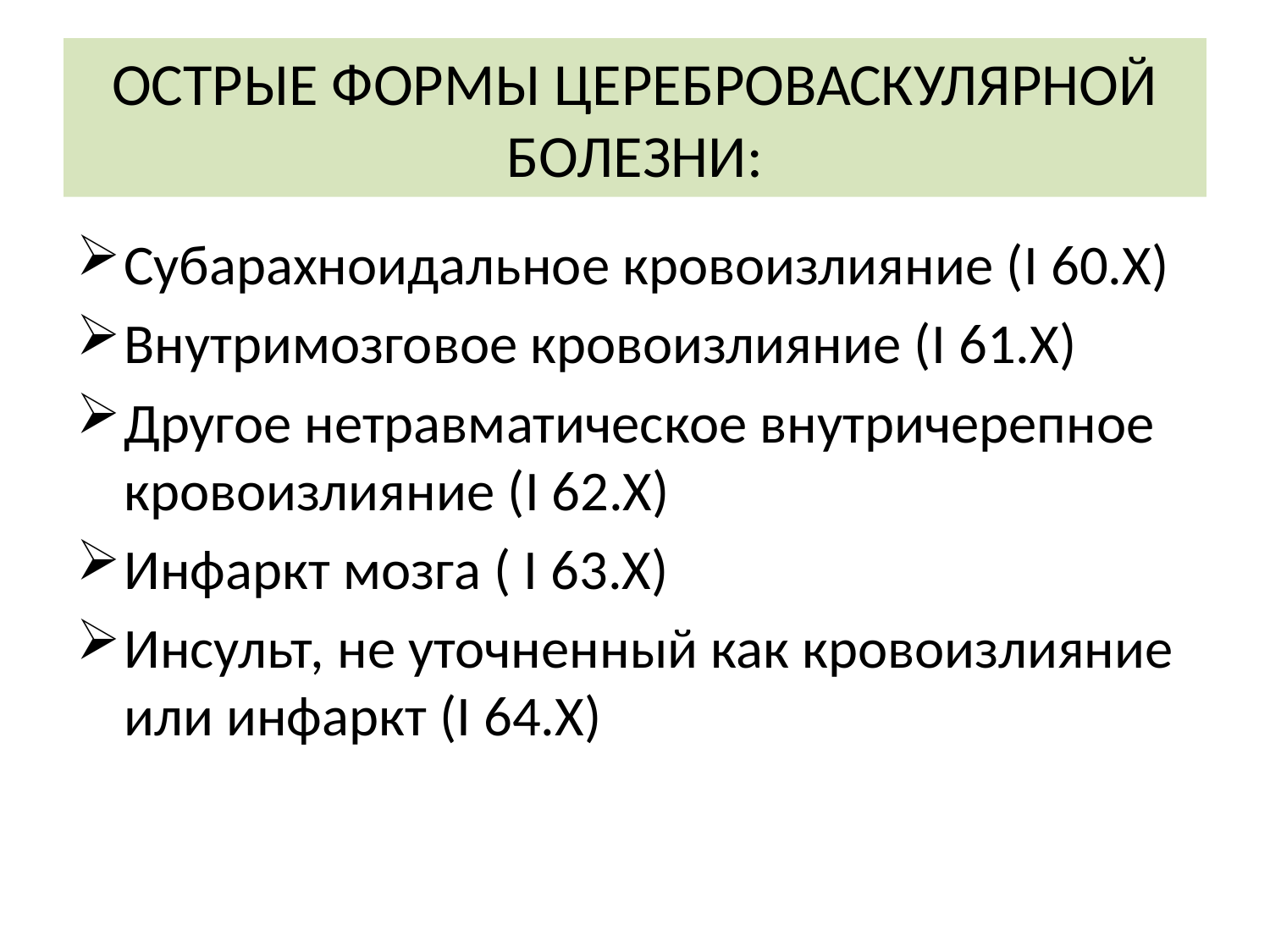

# ОСТРЫЕ ФОРМЫ ЦЕРЕБРОВАСКУЛЯРНОЙ БОЛЕЗНИ:
Субарахноидальное кровоизлияние (I 60.X)
Внутримозговое кровоизлияние (I 61.X)
Другое нетравматическое внутричерепное кровоизлияние (I 62.X)
Инфаркт мозга ( I 63.X)
Инсульт, не уточненный как кровоизлияние или инфаркт (I 64.Х)